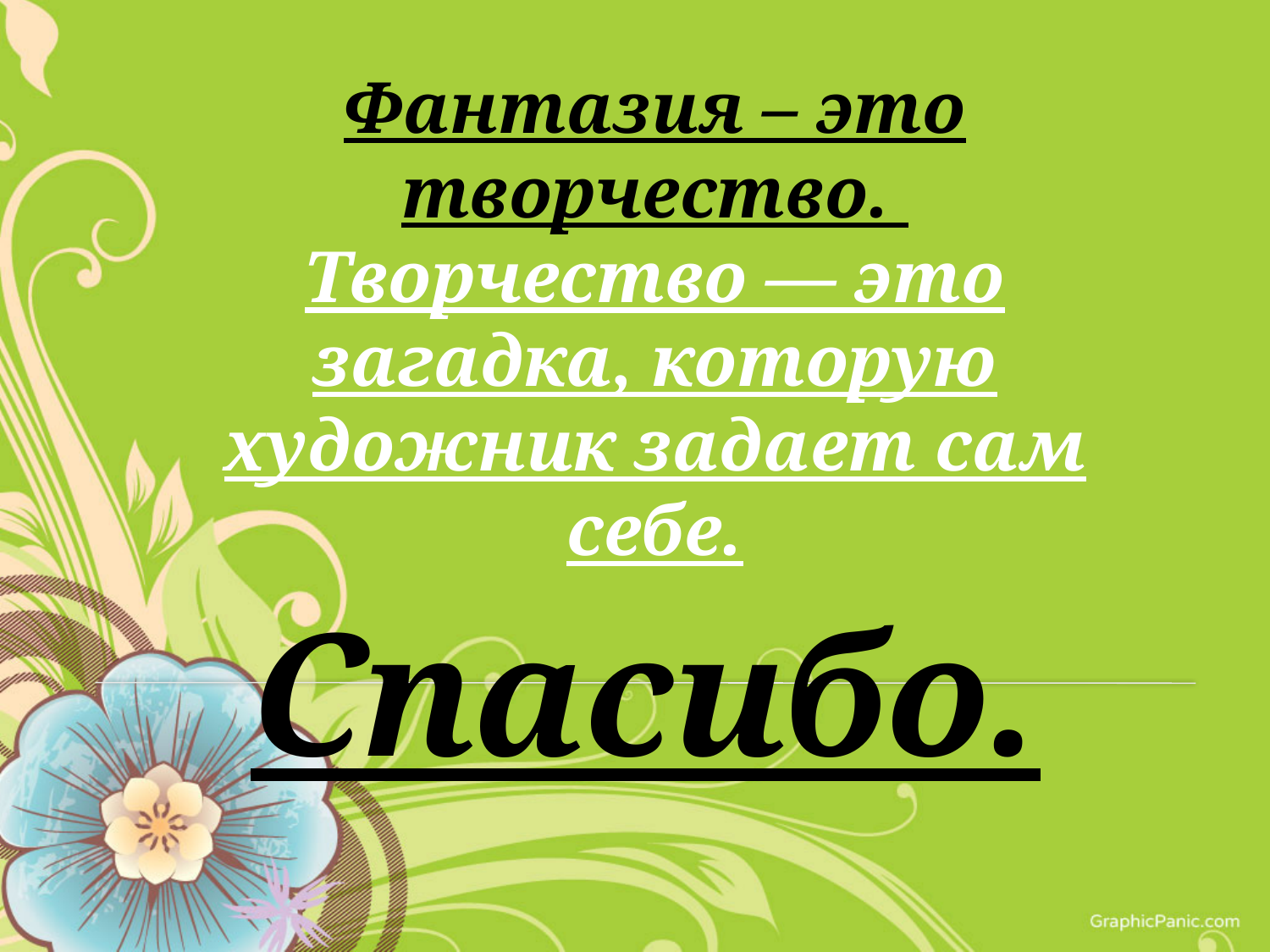

Фантазия – это творчество.
Творчество — это загадка, которую художник задает сам себе.
# Спасибо.